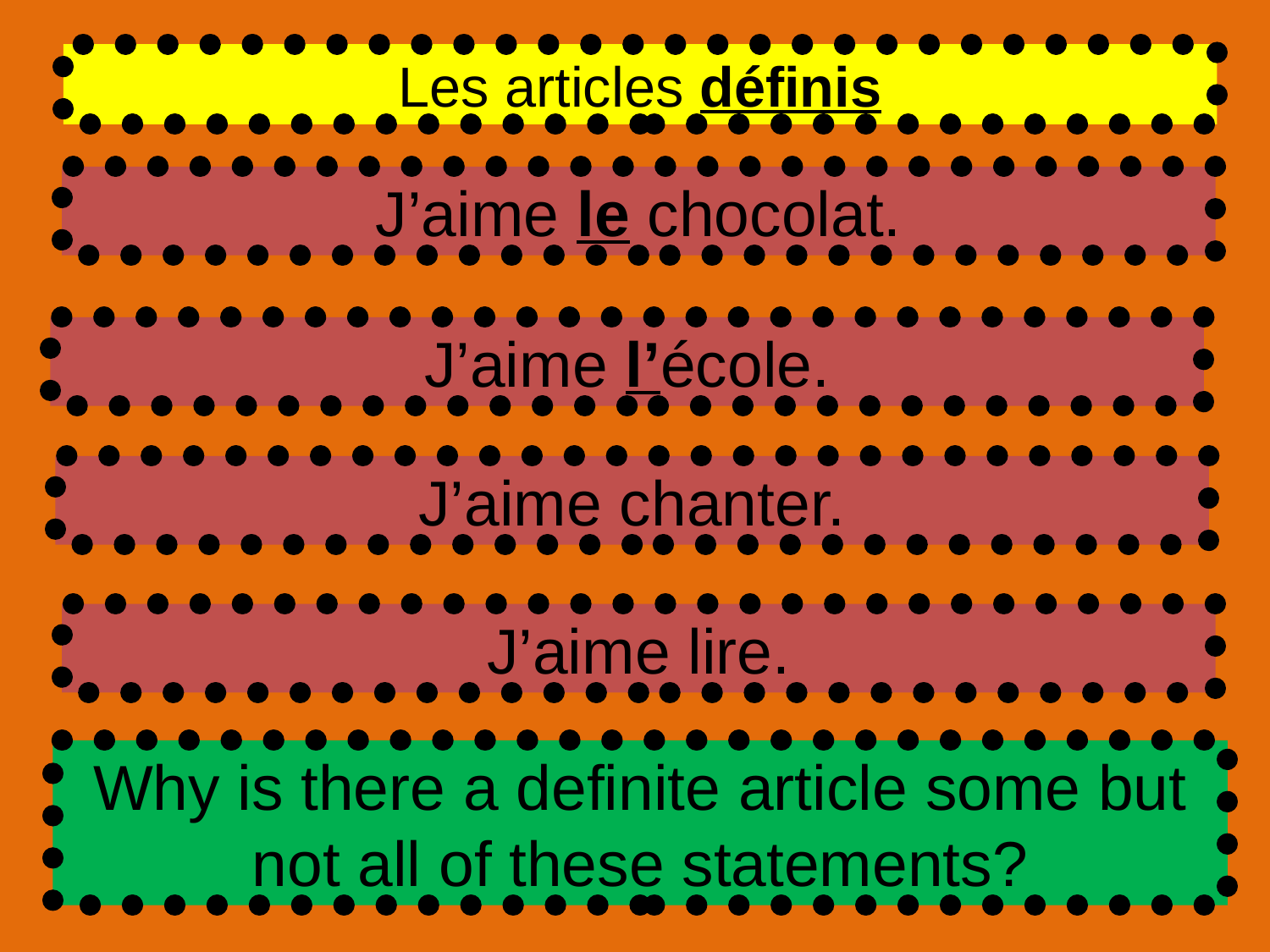

Les articles définis
J’aime le chocolat.
J’aime l’école.
J’aime chanter.
J’aime lire.
Why is there a definite article some but not all of these statements?